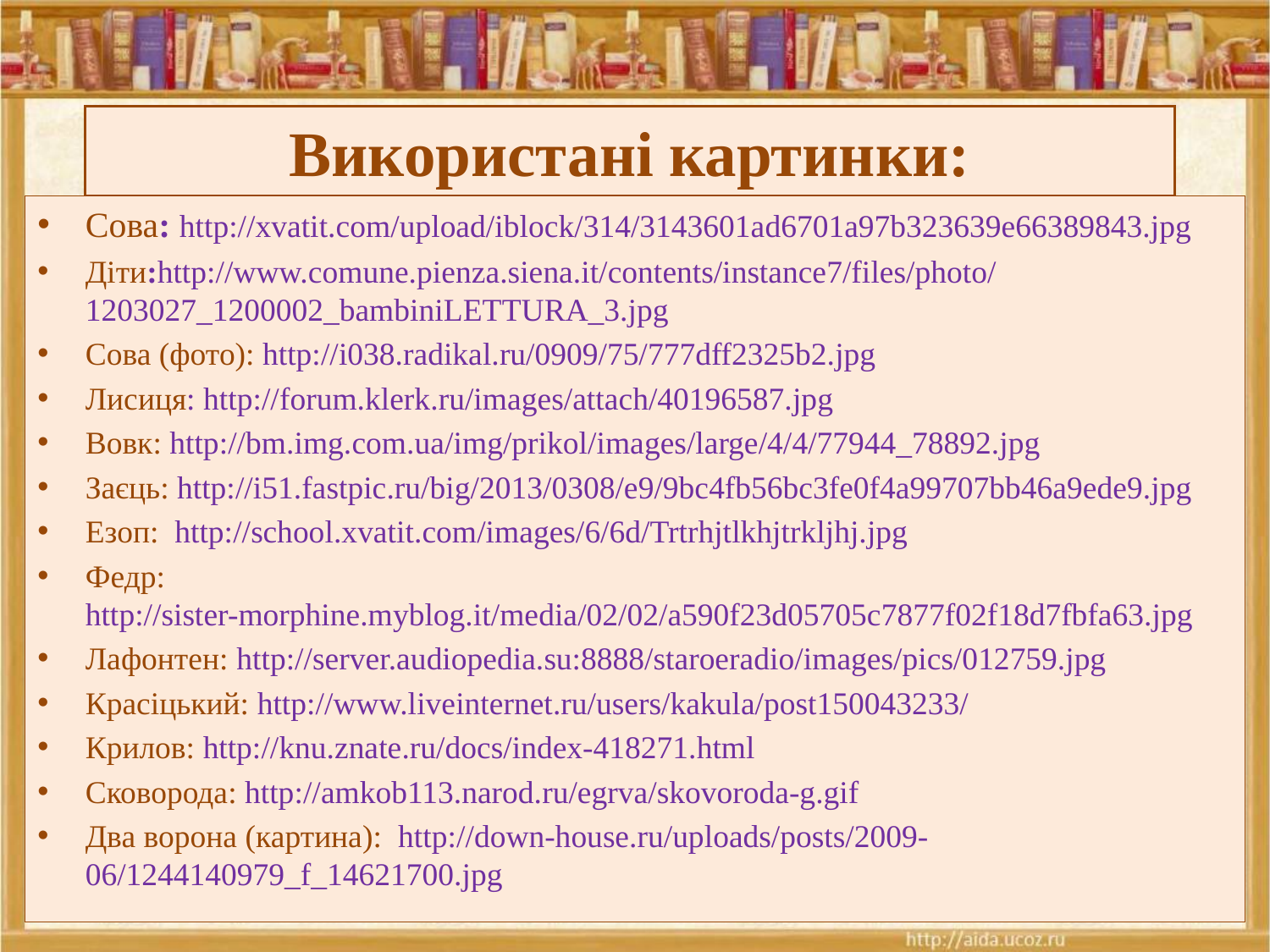

# Використані картинки:
Сова: http://xvatit.com/upload/iblock/314/3143601ad6701a97b323639e66389843.jpg
Діти:http://www.comune.pienza.siena.it/contents/instance7/files/photo/1203027_1200002_bambiniLETTURA_3.jpg
Сова (фото): http://i038.radikal.ru/0909/75/777dff2325b2.jpg
Лисиця: http://forum.klerk.ru/images/attach/40196587.jpg
Вовк: http://bm.img.com.ua/img/prikol/images/large/4/4/77944_78892.jpg
Заєць: http://i51.fastpic.ru/big/2013/0308/e9/9bc4fb56bc3fe0f4a99707bb46a9ede9.jpg
Езоп:  http://school.xvatit.com/images/6/6d/Trtrhjtlkhjtrkljhj.jpg
Федр: http://sister-morphine.myblog.it/media/02/02/a590f23d05705c7877f02f18d7fbfa63.jpg
Лафонтен: http://server.audiopedia.su:8888/staroeradio/images/pics/012759.jpg
Красіцький: http://www.liveinternet.ru/users/kakula/post150043233/
Крилов: http://knu.znate.ru/docs/index-418271.html
Сковорода: http://amkob113.narod.ru/egrva/skovoroda-g.gif
Два ворона (картина):  http://down-house.ru/uploads/posts/2009-06/1244140979_f_14621700.jpg

08.12.2016
21